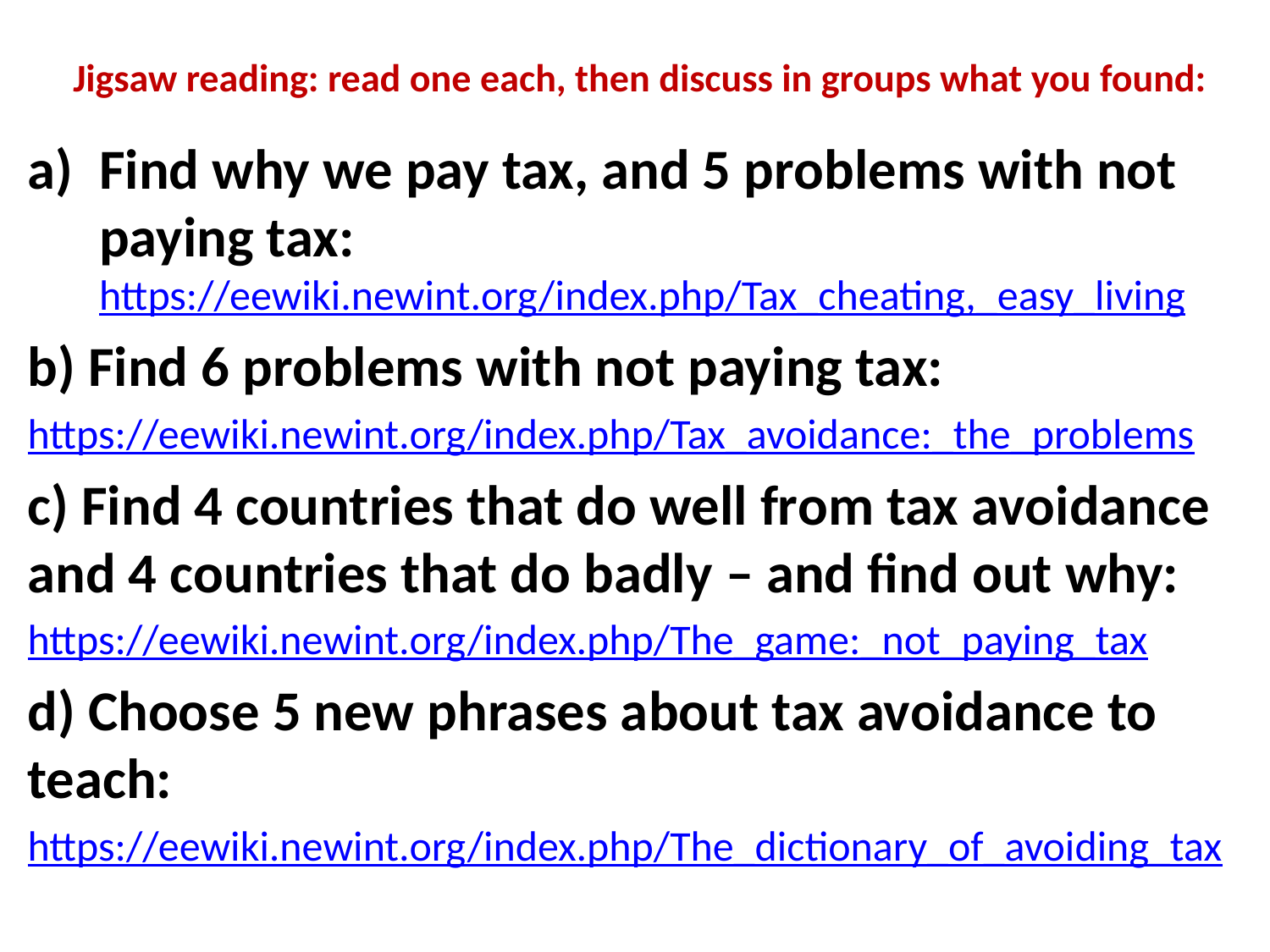

# Jigsaw reading: read one each, then discuss in groups what you found:
Find why we pay tax, and 5 problems with not paying tax: https://eewiki.newint.org/index.php/Tax_cheating,_easy_living
b) Find 6 problems with not paying tax:
https://eewiki.newint.org/index.php/Tax_avoidance:_the_problems
c) Find 4 countries that do well from tax avoidance and 4 countries that do badly – and find out why:
https://eewiki.newint.org/index.php/The_game:_not_paying_tax
d) Choose 5 new phrases about tax avoidance to teach:
https://eewiki.newint.org/index.php/The_dictionary_of_avoiding_tax